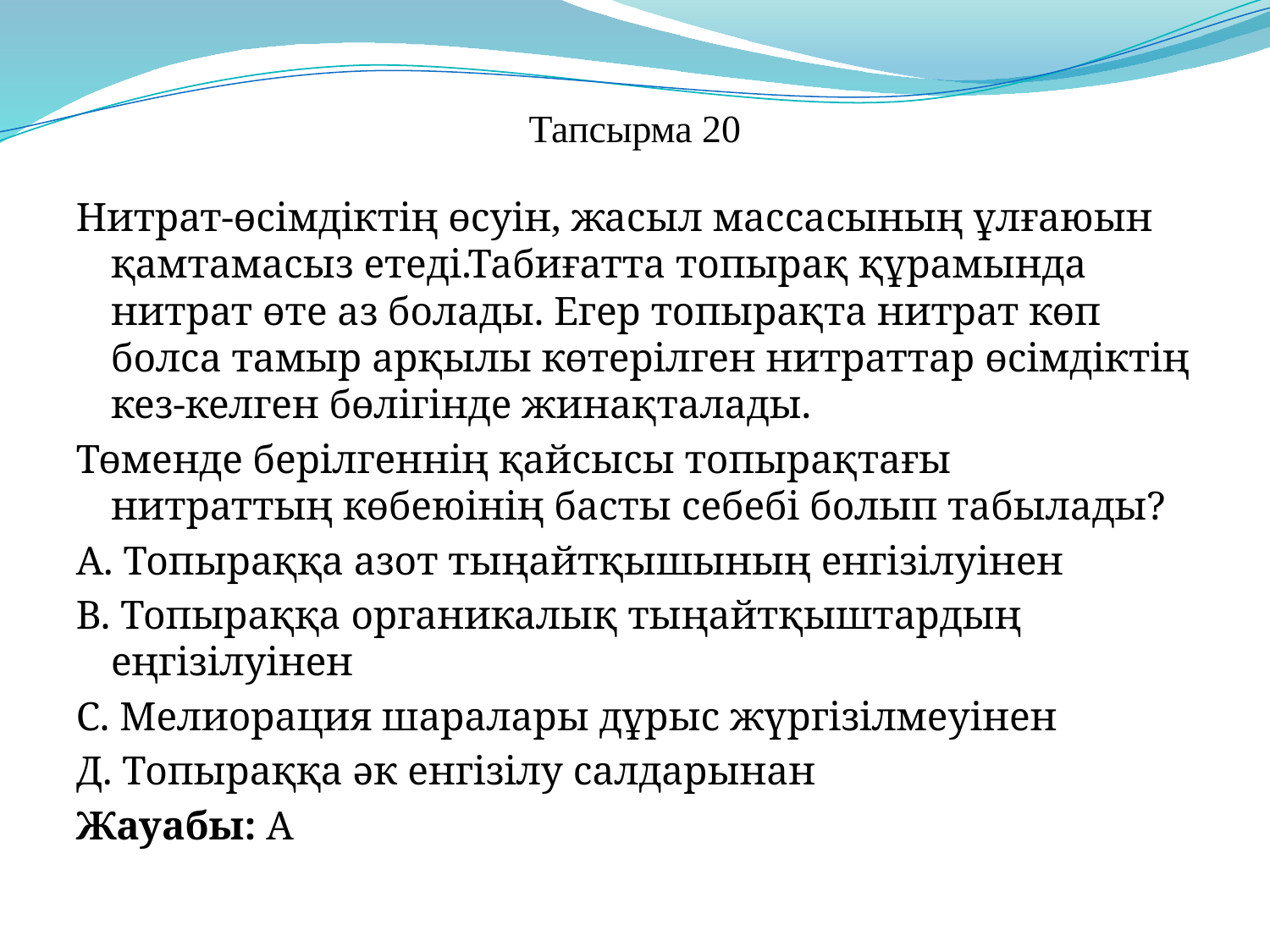

# Тапсырма 20
Нитрат-өсімдіктің өсуін, жасыл массасының ұлғаюын қамтамасыз етеді.Табиғатта топырақ құрамында нитрат өте аз болады. Егер топырақта нитрат көп болса тамыр арқылы көтерілген нитраттар өсімдіктің кез-келген бөлігінде жинақталады.
Төменде берілгеннің қайсысы топырақтағы   нитраттың көбеюінің басты себебі болып табылады?
А. Топыраққа азот тыңайтқышының енгізілуінен
В. Топыраққа органикалық тыңайтқыштардың еңгізілуінен
С. Мелиорация шаралары дұрыс жүргізілмеуінен
Д. Топыраққа әк енгізілу салдарынан
Жауабы: А